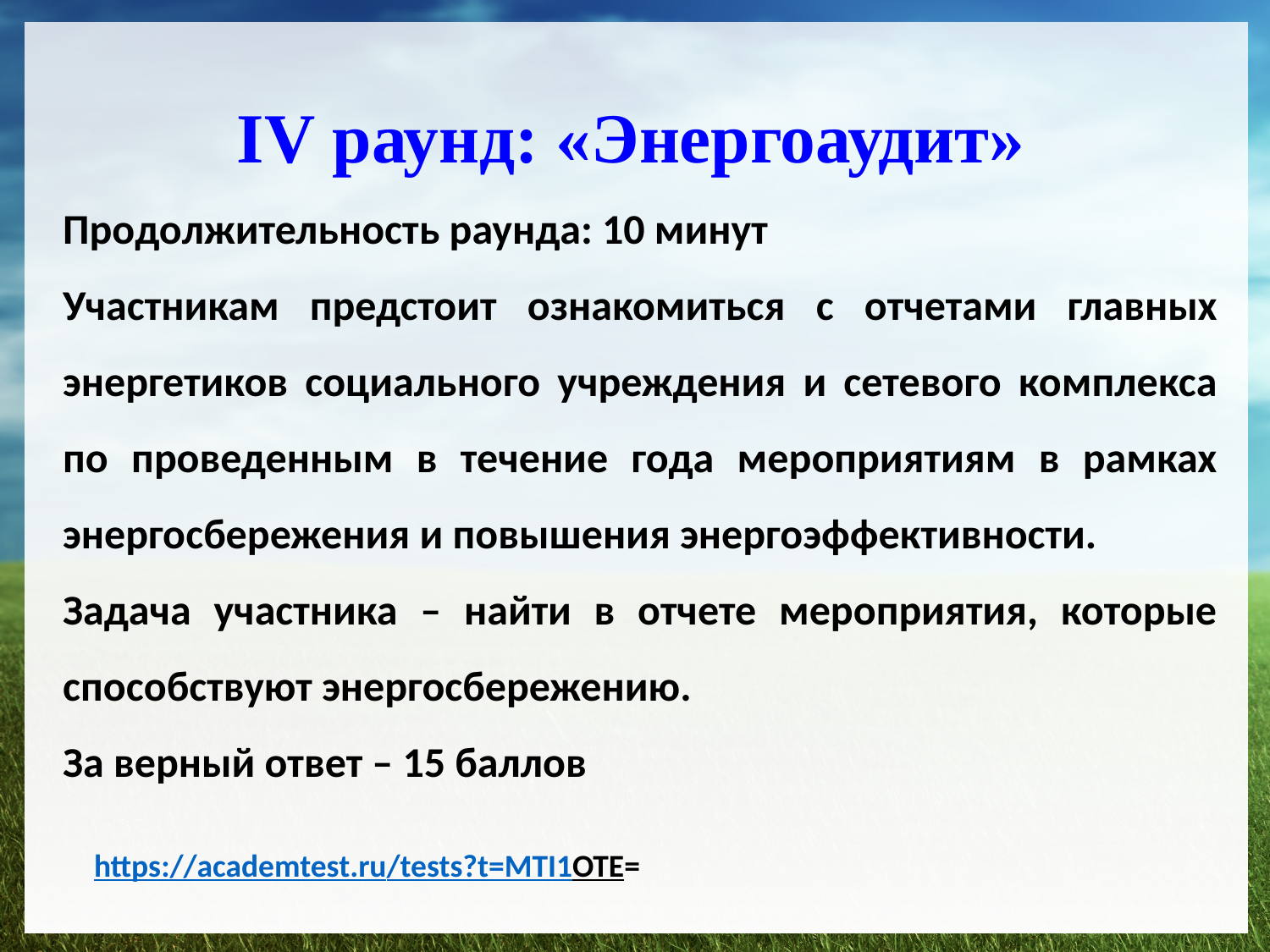

IV раунд: «Энергоаудит»
Продолжительность раунда: 10 минут
Участникам предстоит ознакомиться с отчетами главных энергетиков социального учреждения и сетевого комплекса по проведенным в течение года мероприятиям в рамках энергосбережения и повышения энергоэффективности.
Задача участника – найти в отчете мероприятия, которые способствуют энергосбережению.
За верный ответ – 15 баллов
https://academtest.ru/tests?t=MTI1OTE=